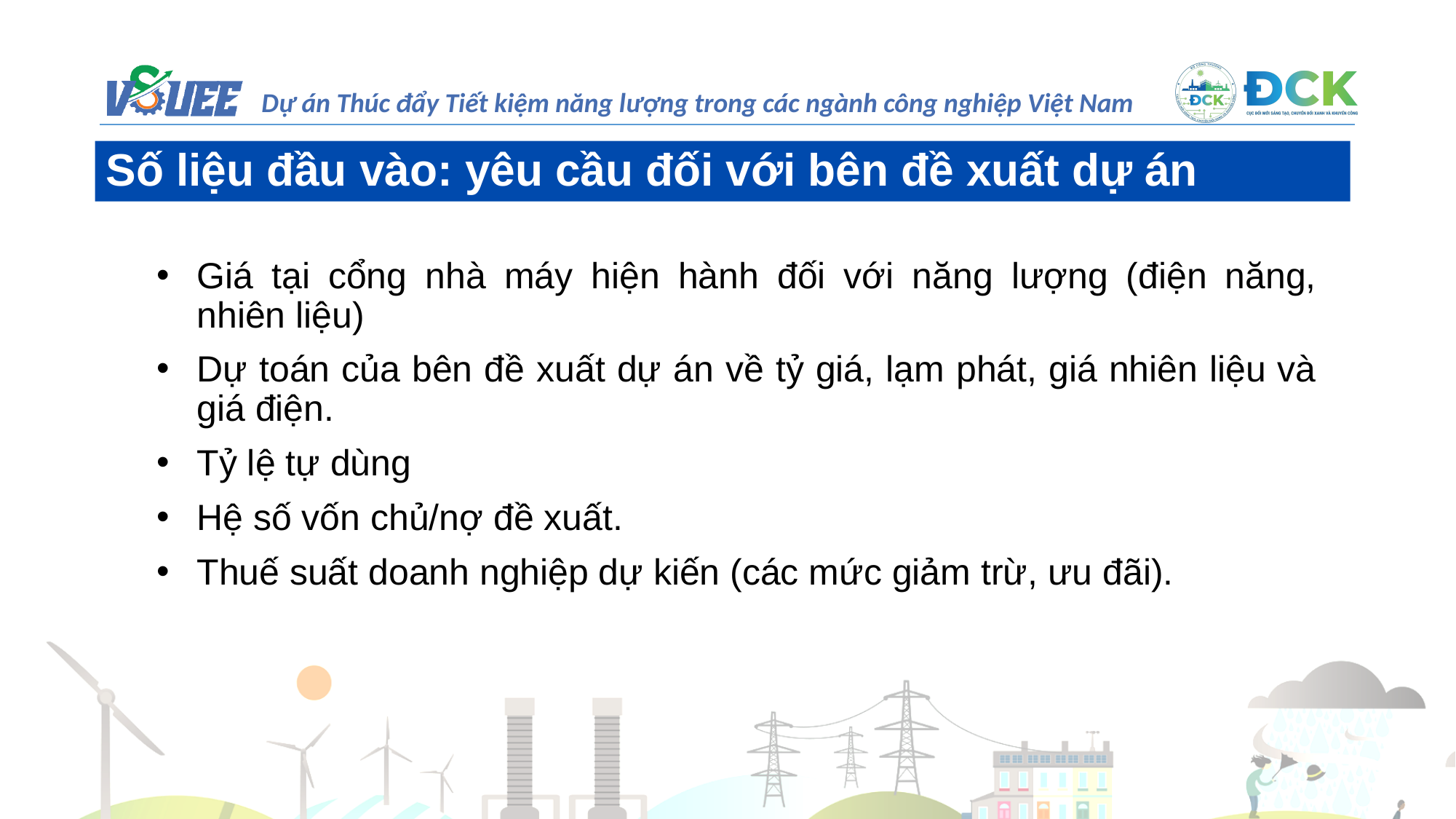

Số liệu đầu vào: yêu cầu đối với bên đề xuất dự án
Giá tại cổng nhà máy hiện hành đối với năng lượng (điện năng, nhiên liệu)
Dự toán của bên đề xuất dự án về tỷ giá, lạm phát, giá nhiên liệu và giá điện.
Tỷ lệ tự dùng
Hệ số vốn chủ/nợ đề xuất.
Thuế suất doanh nghiệp dự kiến (các mức giảm trừ, ưu đãi).